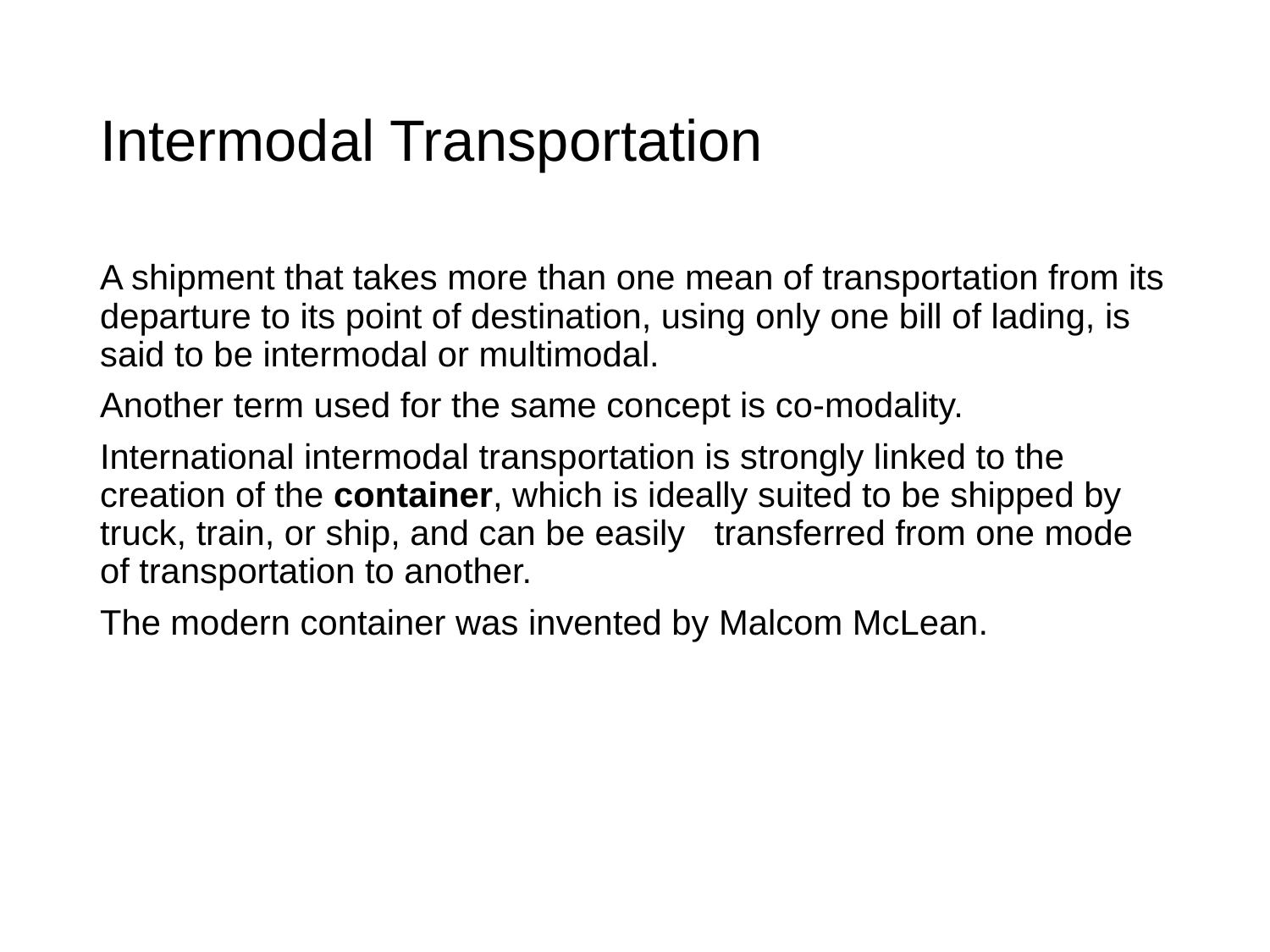

# Intermodal Transportation
A shipment that takes more than one mean of transportation from its departure to its point of destination, using only one bill of lading, is said to be intermodal or multimodal.
Another term used for the same concept is co-modality.
International intermodal transportation is strongly linked to the creation of the container, which is ideally suited to be shipped by truck, train, or ship, and can be easily   transferred from one mode of transportation to another.
The modern container was invented by Malcom McLean.